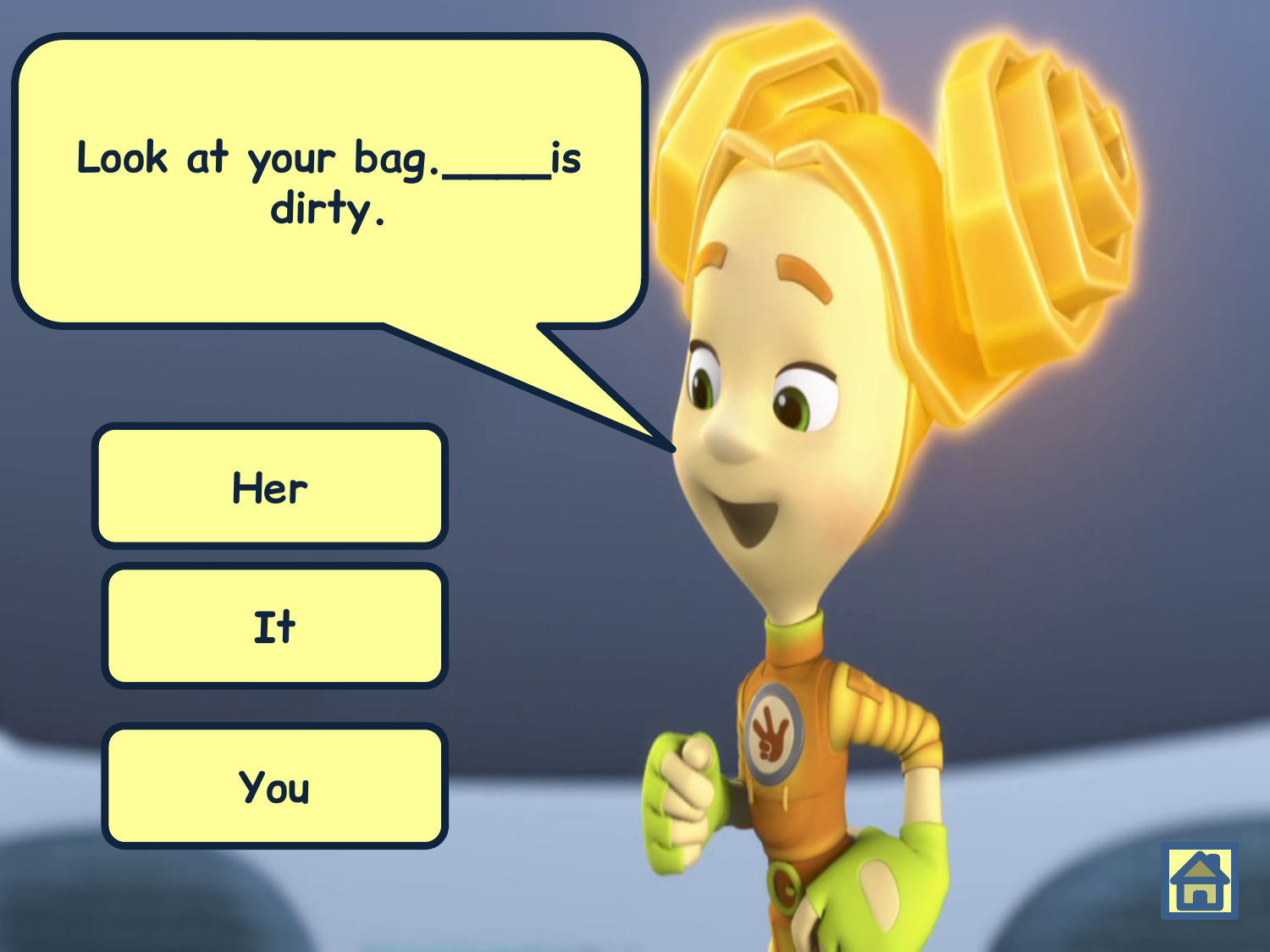

Look at your bag.____is dirty.
Her
It
You